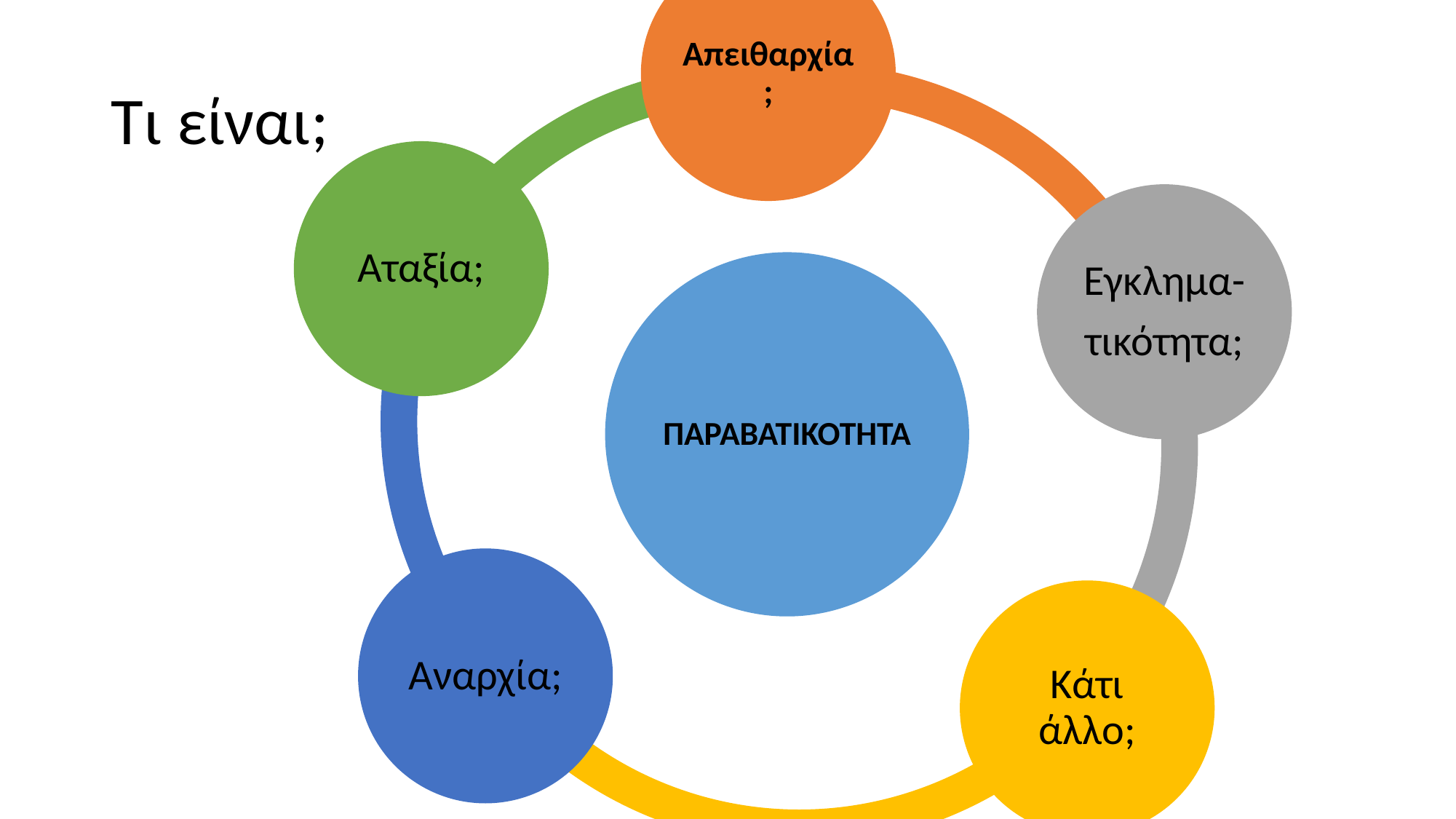

ΠΑΡΑΒΑΤΙΚΟΤΗΤΑ
Απειθαρχία;
Εγκλημα-
τικότητα;
Κάτι άλλο;
Αναρχία;
Αταξία;
# Tι είναι;